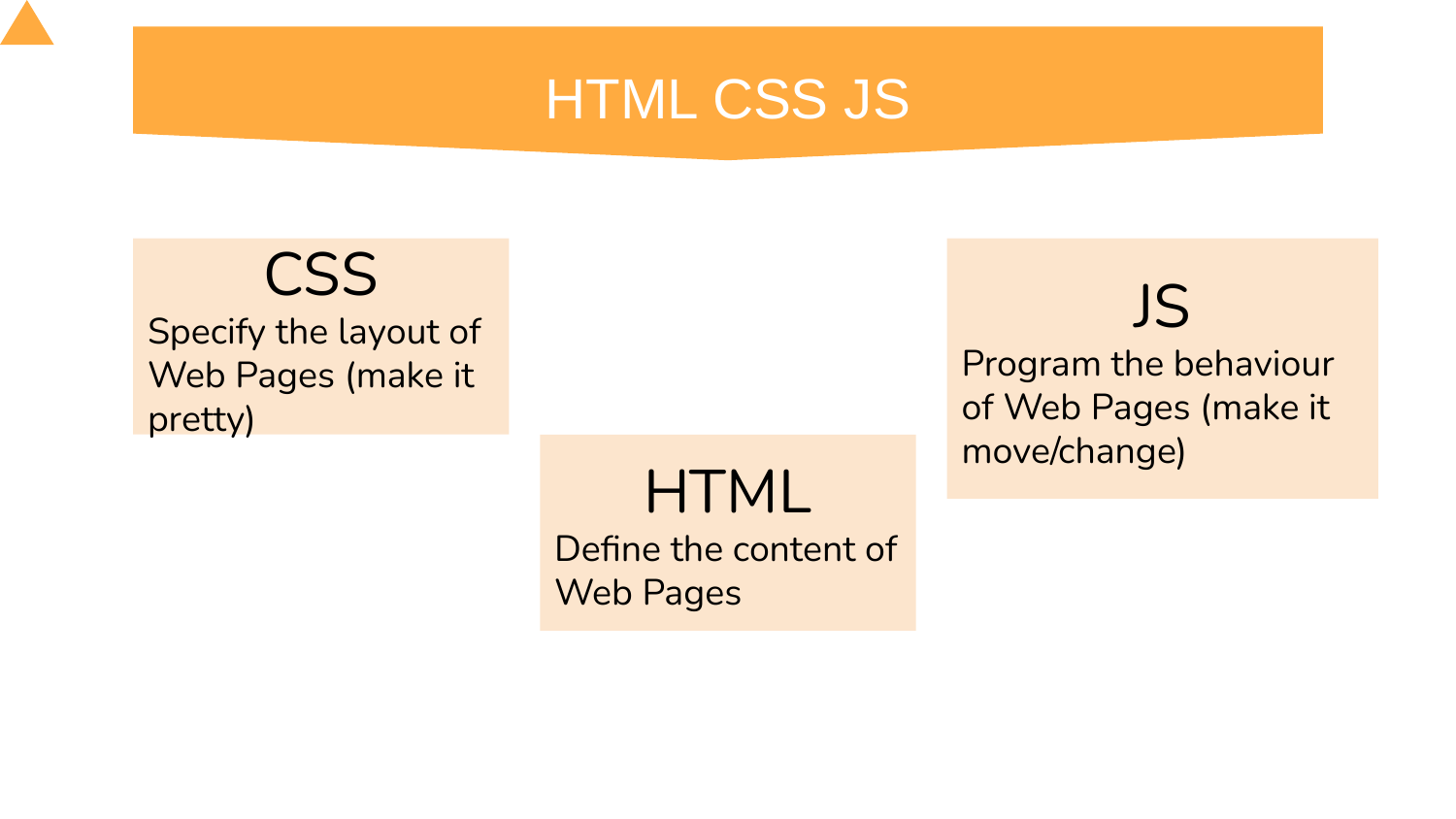

# HTML CSS JS
CSS
Specify the layout of Web Pages (make it pretty)
JS
Program the behaviour of Web Pages (make it move/change)
HTML
Define the content of Web Pages